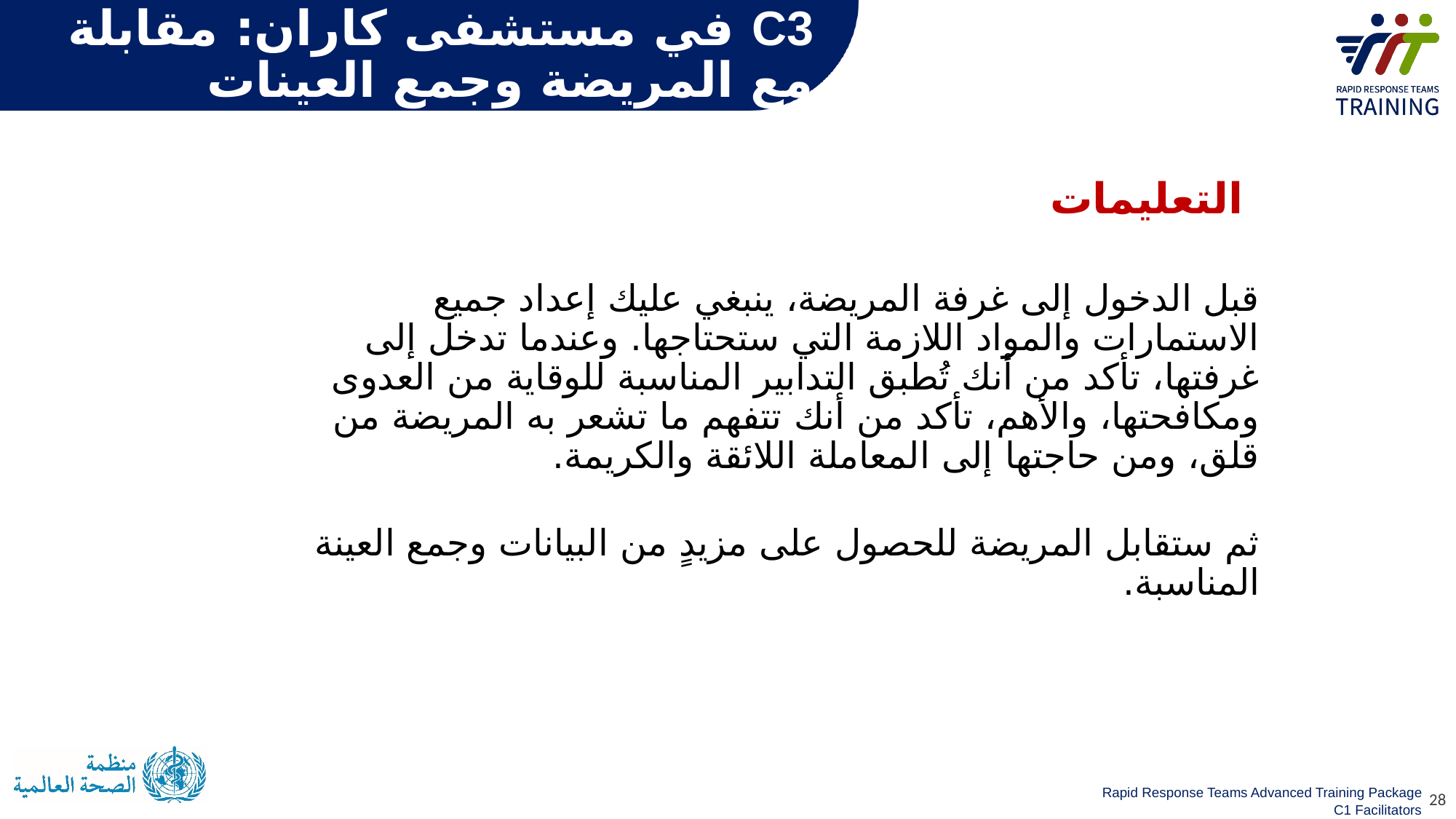

# C3 في مستشفى كاران: مقابلة مع المريضة وجمع العينات
التعليمات

قبل الدخول إلى غرفة المريضة، ينبغي عليك إعداد جميع الاستمارات والمواد اللازمة التي ستحتاجها. وعندما تدخل إلى غرفتها، تأكد من أنك تُطبق التدابير المناسبة للوقاية من العدوى ومكافحتها، والأهم، تأكد من أنك تتفهم ما تشعر به المريضة من قلق، ومن حاجتها إلى المعاملة اللائقة والكريمة.

ثم ستقابل المريضة للحصول على مزيدٍ من البيانات وجمع العينة المناسبة.